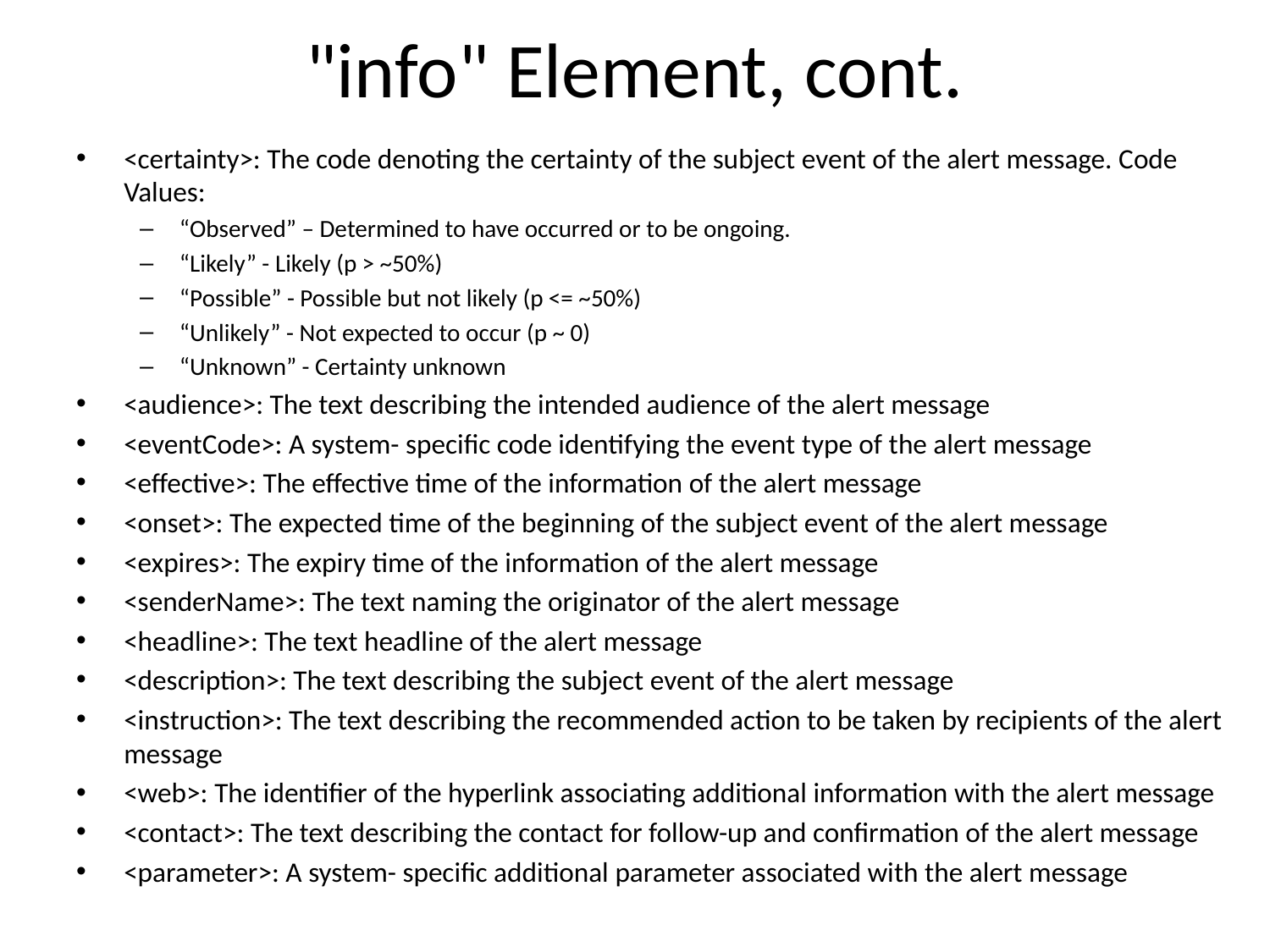

# "info" Element, cont.
<certainty>: The code denoting the certainty of the subject event of the alert message. Code Values:
“Observed” – Determined to have occurred or to be ongoing.
“Likely” - Likely (p > ~50%)
“Possible” - Possible but not likely (p <= ~50%)
“Unlikely” - Not expected to occur (p ~ 0)
“Unknown” - Certainty unknown
<audience>: The text describing the intended audience of the alert message
<eventCode>: A system- specific code identifying the event type of the alert message
<effective>: The effective time of the information of the alert message
<onset>: The expected time of the beginning of the subject event of the alert message
<expires>: The expiry time of the information of the alert message
<senderName>: The text naming the originator of the alert message
<headline>: The text headline of the alert message
<description>: The text describing the subject event of the alert message
<instruction>: The text describing the recommended action to be taken by recipients of the alert message
<web>: The identifier of the hyperlink associating additional information with the alert message
<contact>: The text describing the contact for follow-up and confirmation of the alert message
<parameter>: A system- specific additional parameter associated with the alert message